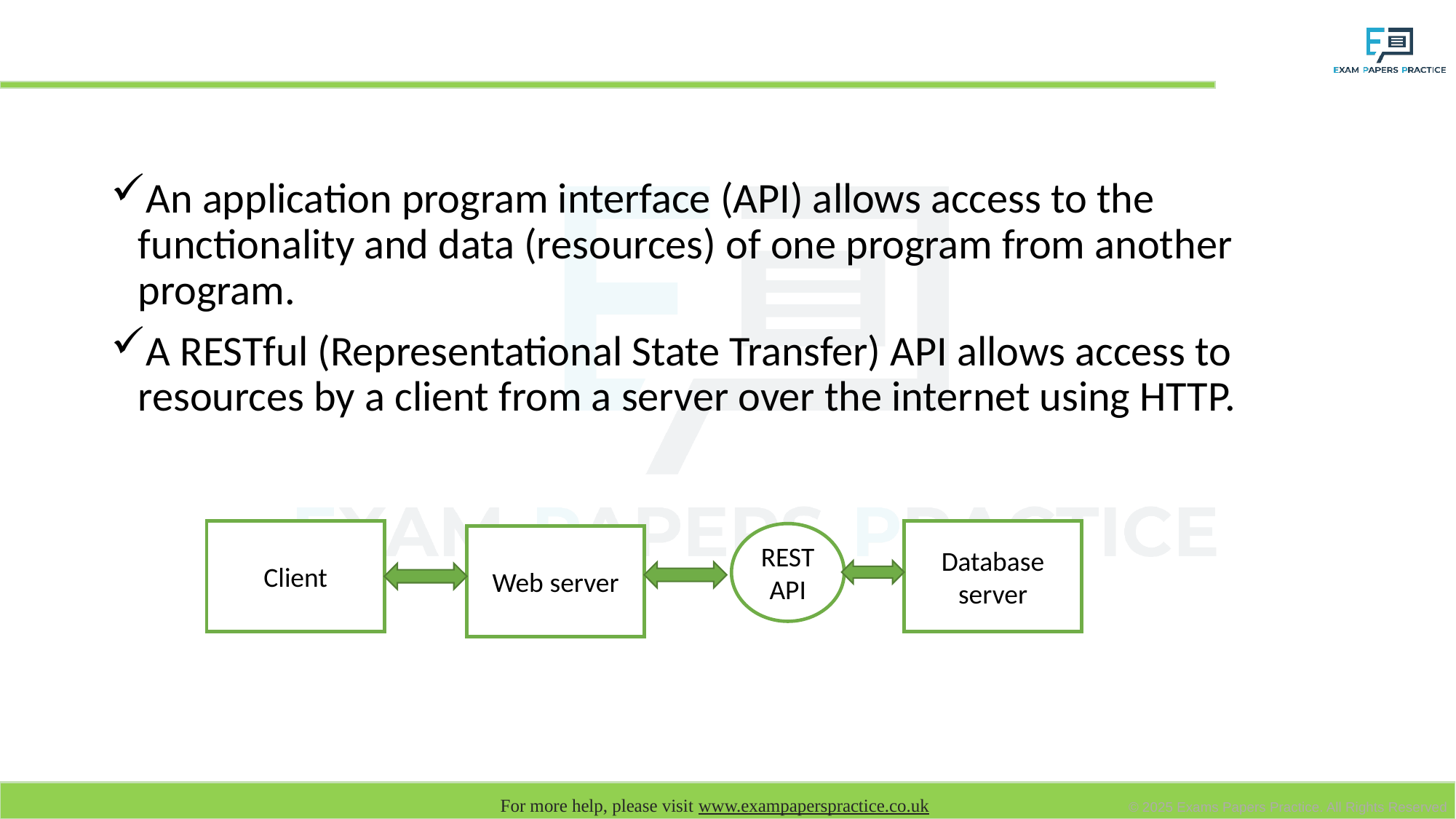

# API and RESTful API
An application program interface (API) allows access to the functionality and data (resources) of one program from another program.
A RESTful (Representational State Transfer) API allows access to resources by a client from a server over the internet using HTTP.
Client
Database server
REST
API
Web server